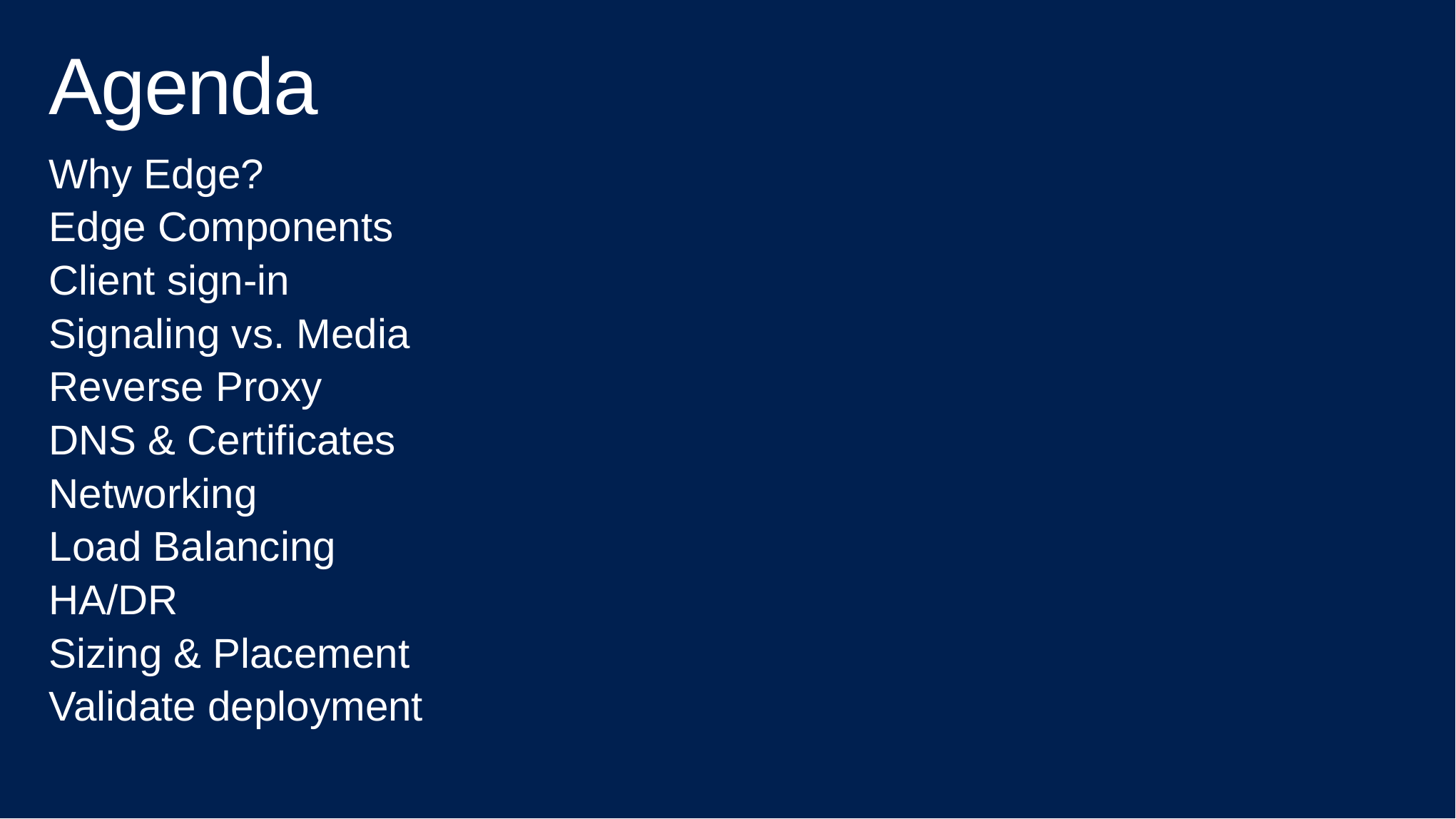

# Agenda
Why Edge?
Edge Components
Client sign-in
Signaling vs. Media
Reverse Proxy
DNS & Certificates
Networking
Load Balancing
HA/DR
Sizing & Placement
Validate deployment